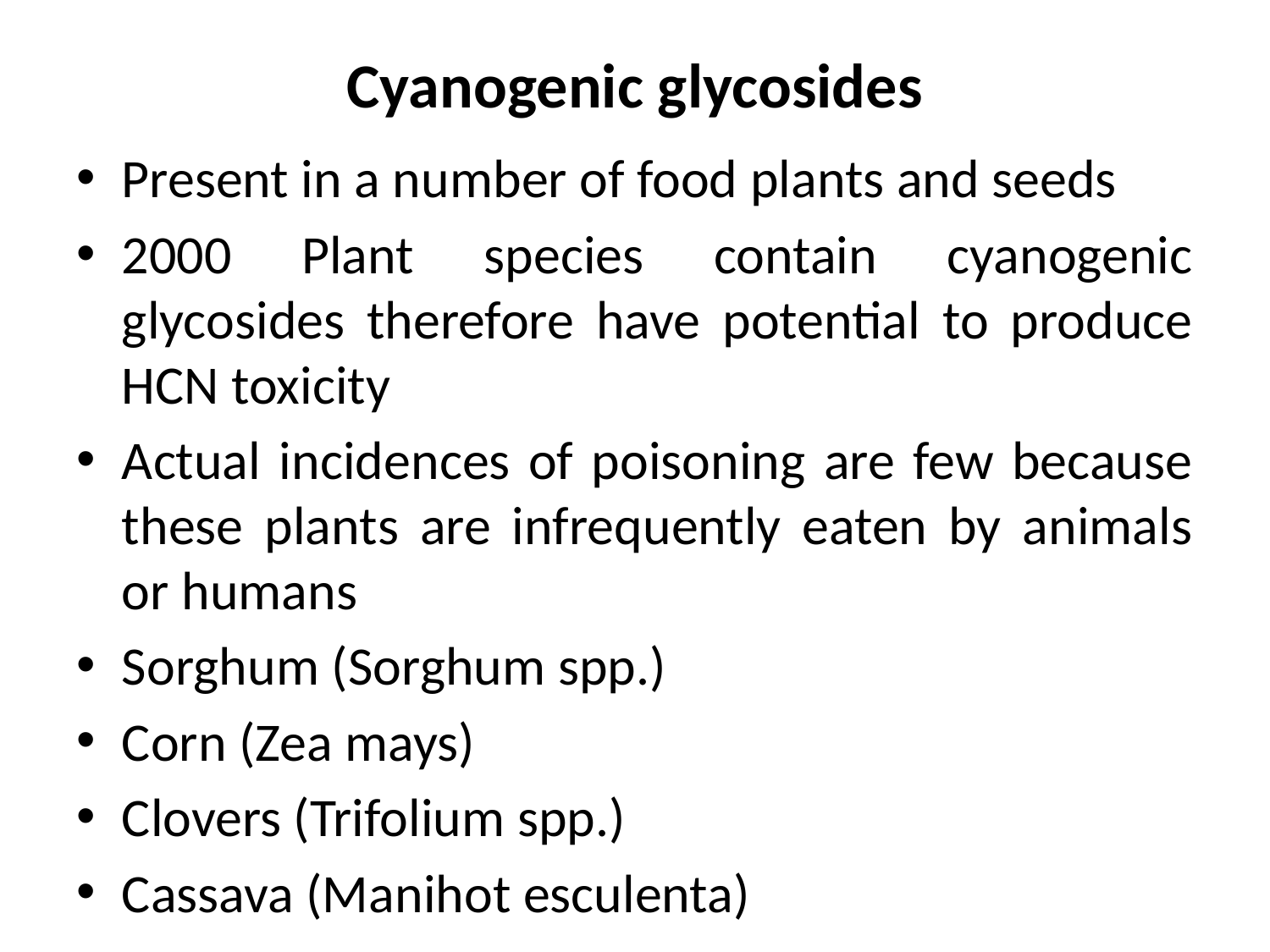

# Cyanogenic glycosides
Present in a number of food plants and seeds
2000 Plant species contain cyanogenic glycosides therefore have potential to produce HCN toxicity
Actual incidences of poisoning are few because these plants are infrequently eaten by animals or humans
Sorghum (Sorghum spp.)
Corn (Zea mays)
Clovers (Trifolium spp.)
Cassava (Manihot esculenta)